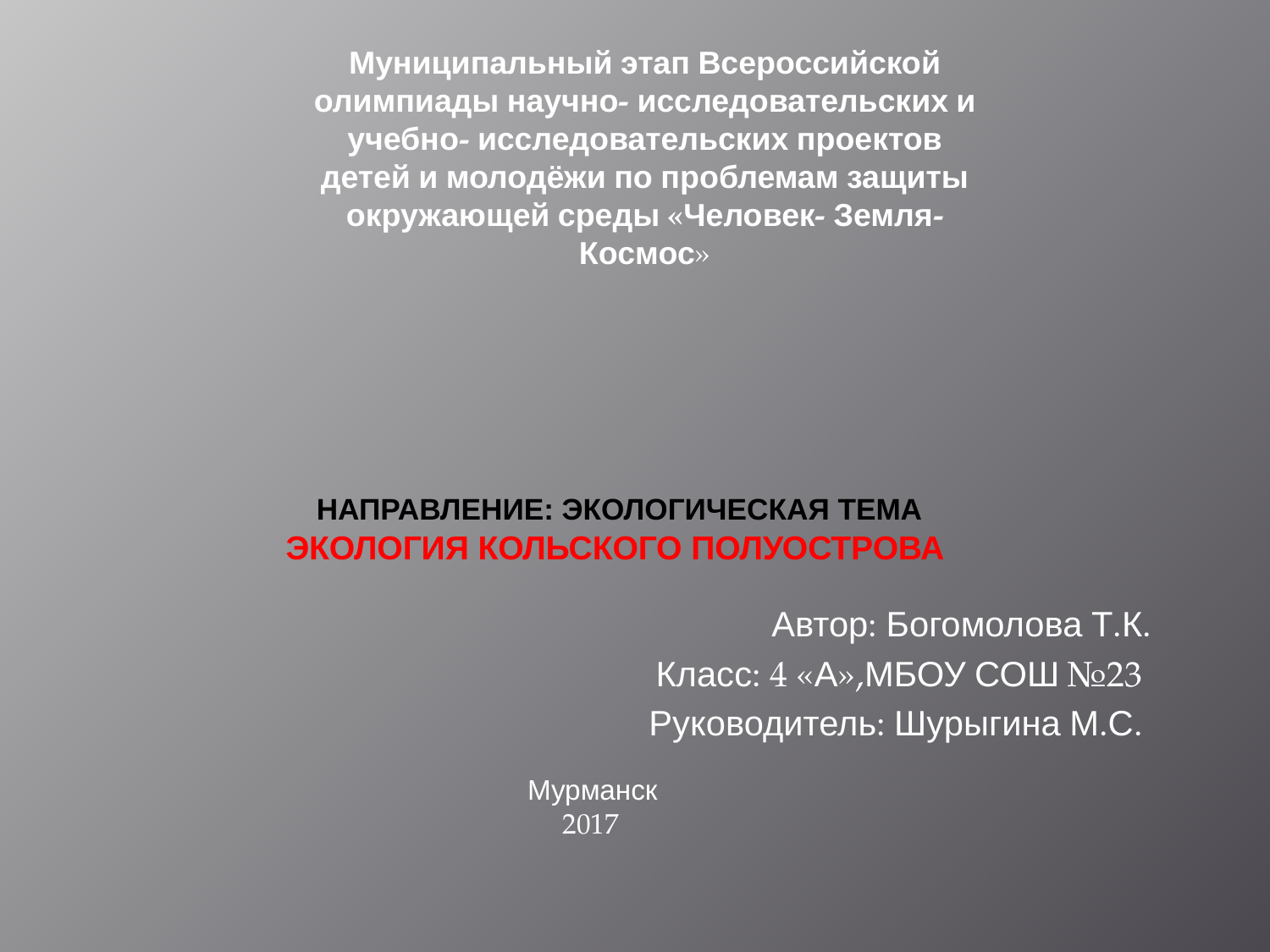

Муниципальный этап Всероссийской олимпиады научно- исследовательских и учебно- исследовательских проектов детей и молодёжи по проблемам защиты окружающей среды «Человек- Земля- Космос»
# Направление: Экологическая тема экология кольского полуострова

Автор: Богомолова Т.К.
Класс: 4 «А»,МБОУ СОШ №23
Руководитель: Шурыгина М.С.
Мурманск
     2017